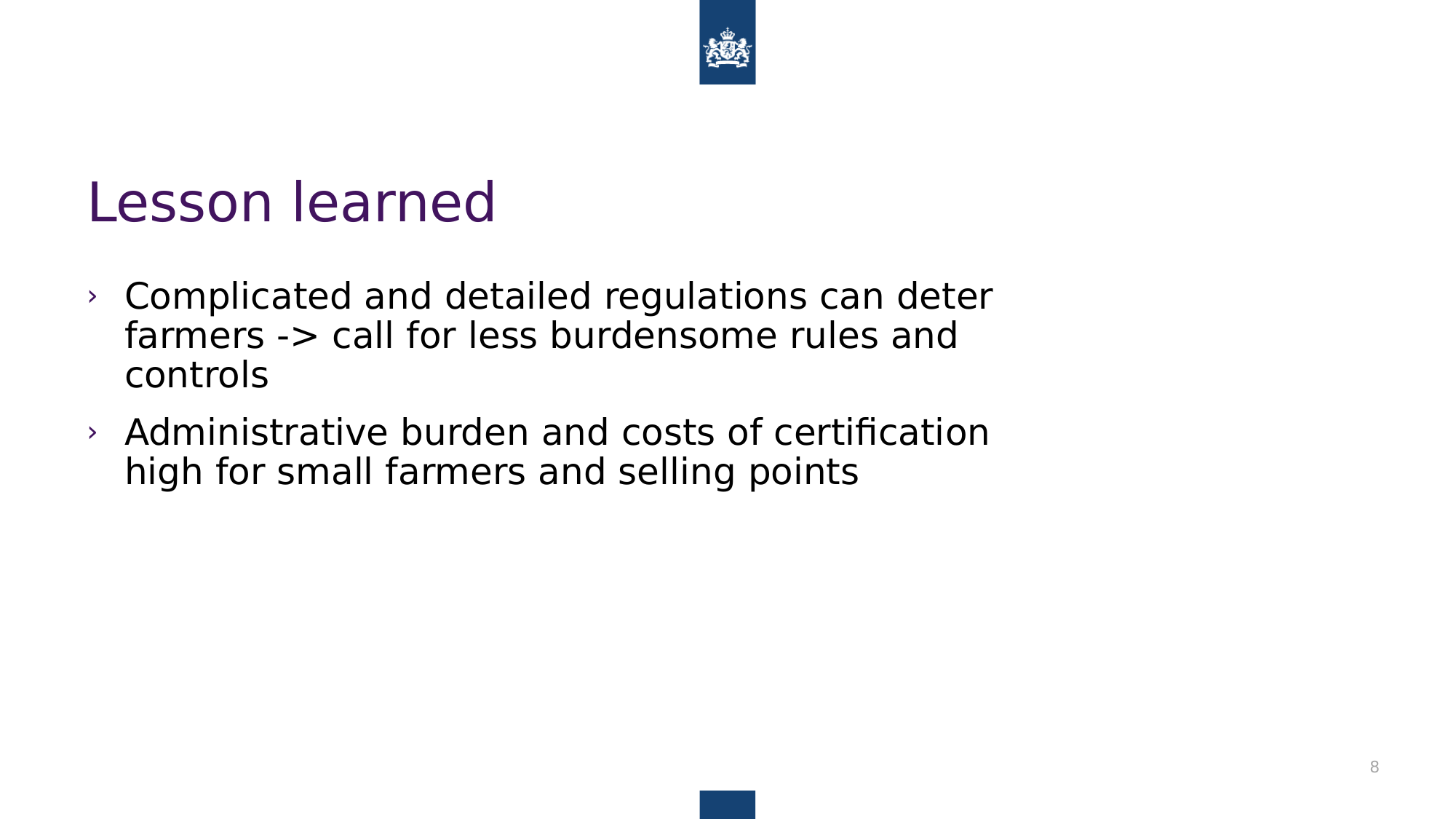

# Lesson learned
Complicated and detailed regulations can deter farmers -> call for less burdensome rules and controls
Administrative burden and costs of certification high for small farmers and selling points

8